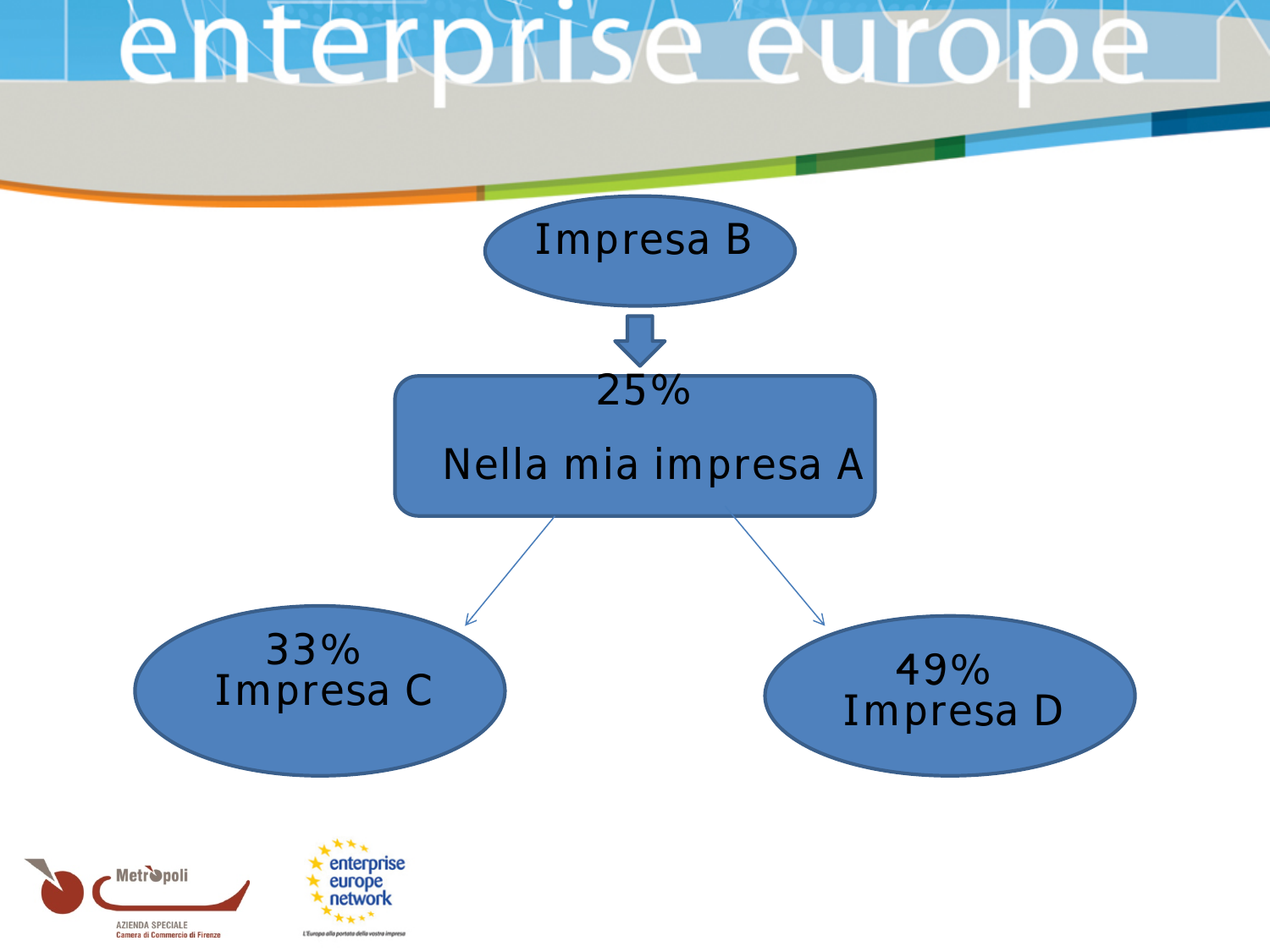

Impresa B

25%

Nella mia impresa A

33%
Impresa C

49%
Impresa D